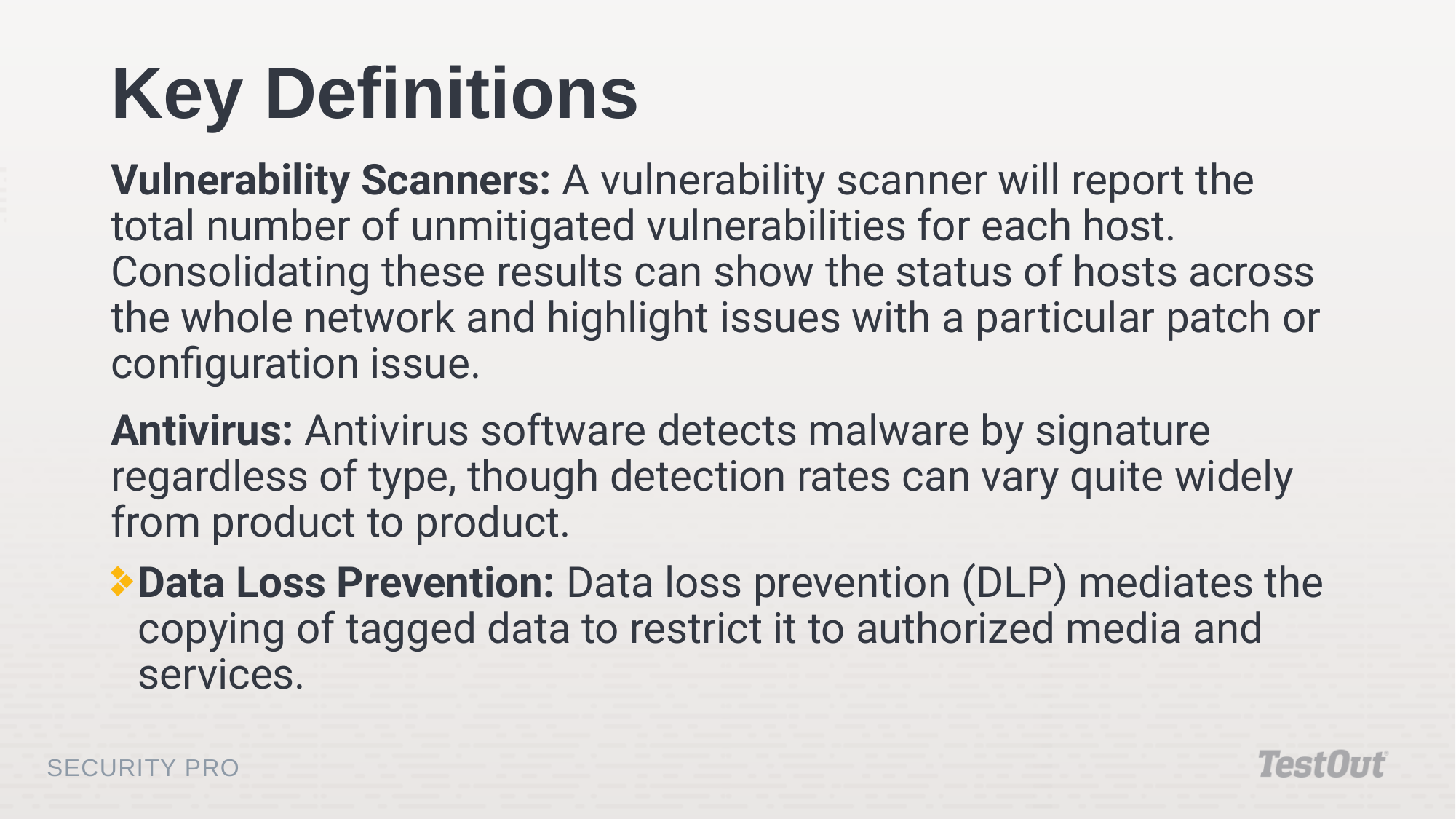

# Key Definitions
Vulnerability Scanners: A vulnerability scanner will report the total number of unmitigated vulnerabilities for each host. Consolidating these results can show the status of hosts across the whole network and highlight issues with a particular patch or configuration issue.
Antivirus: Antivirus software detects malware by signature regardless of type, though detection rates can vary quite widely from product to product.
Data Loss Prevention: Data loss prevention (DLP) mediates the copying of tagged data to restrict it to authorized media and services.
Security Pro